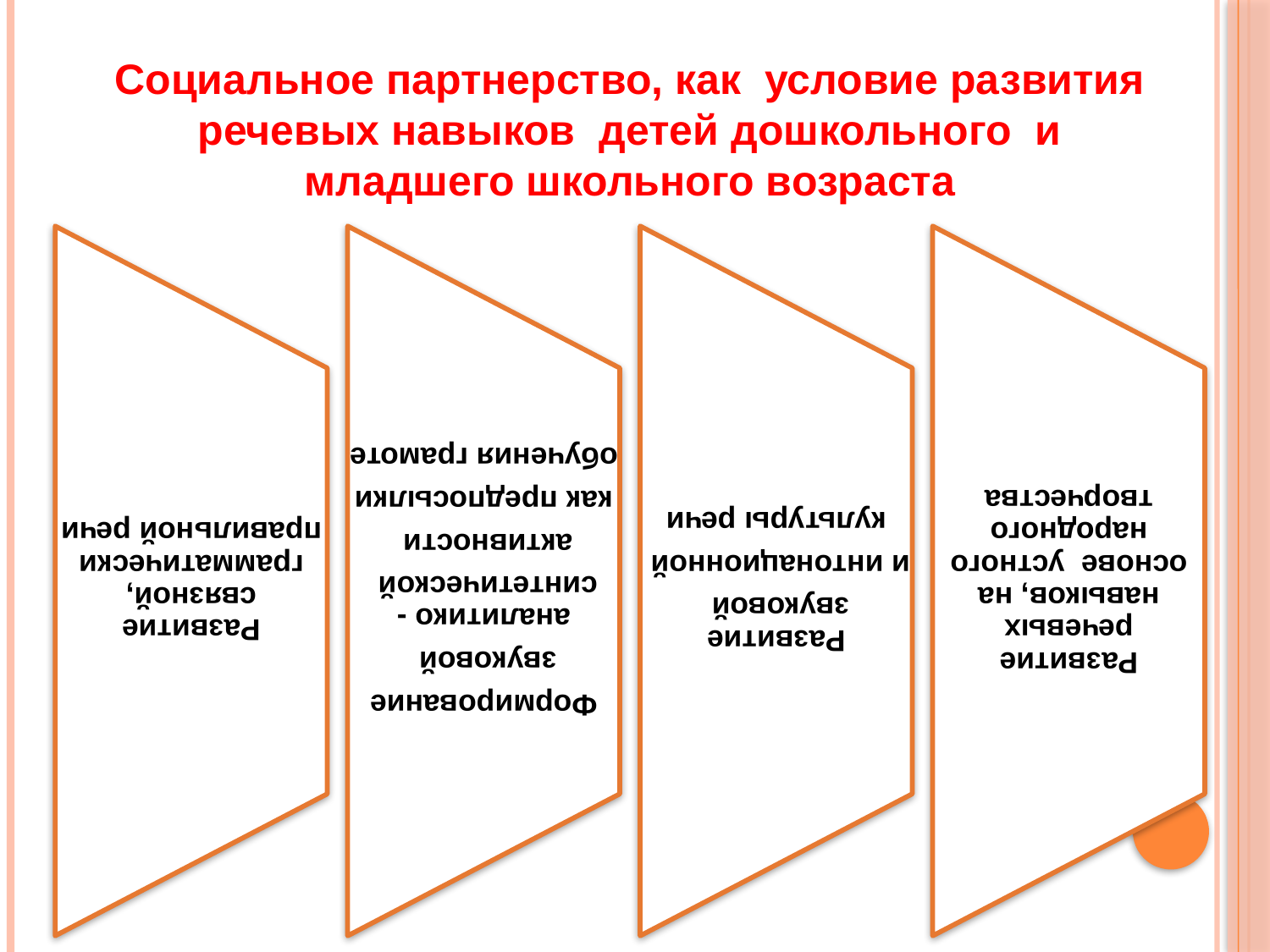

Социальное партнерство, как  условие развития речевых навыков  детей дошкольного  и младшего школьного возраста
Развитие связной, грамматически правильной речи
Формирование
звуковой
аналитико - синтетической
активности
как предпосылки
обучения грамоте
Развитие звуковой
и интонационной
культуры речи
Развитие речевых навыков, на основе  устного народного творчества